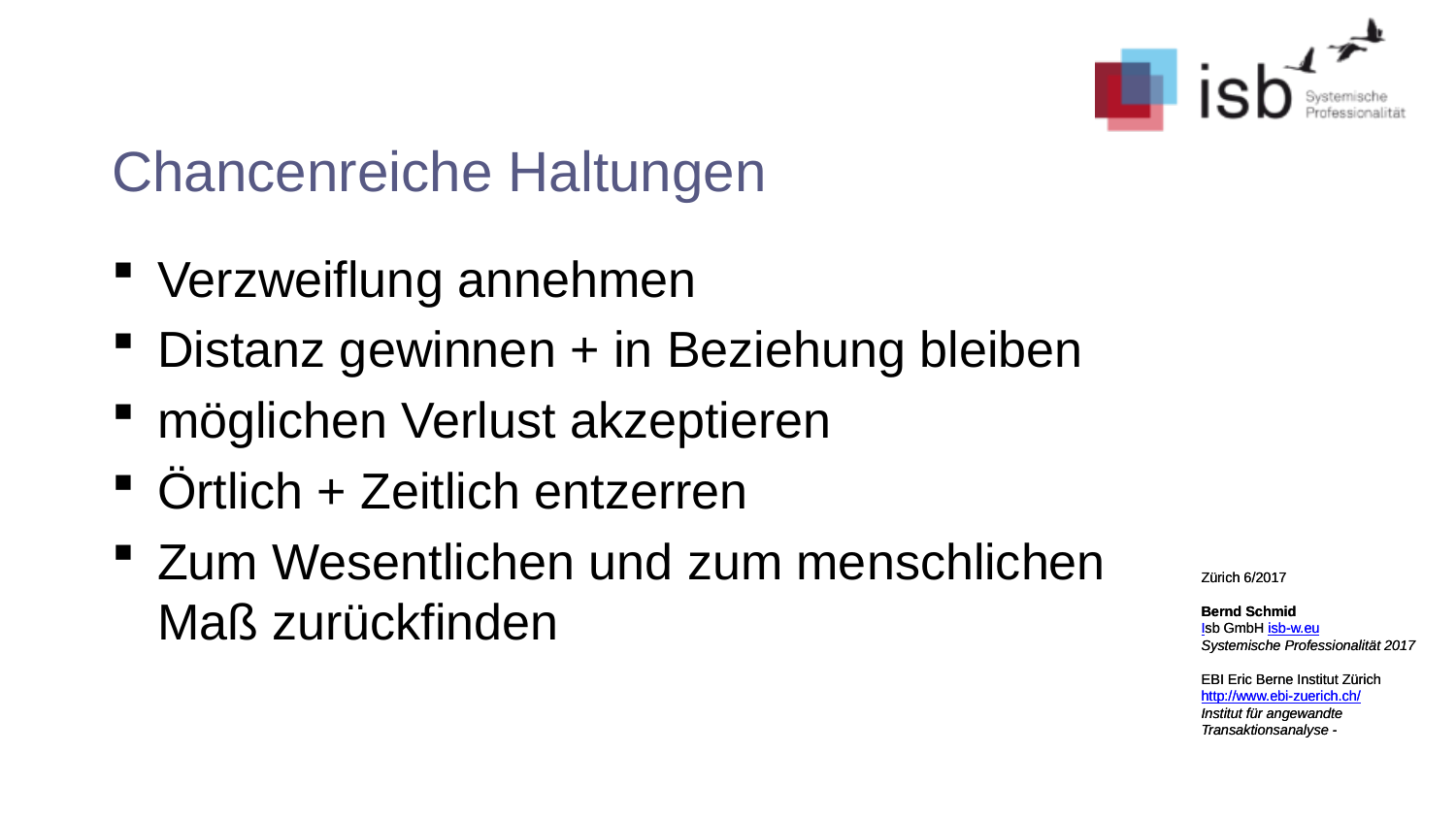

# Chancenreiche Haltungen
Verzweiflung annehmen
Distanz gewinnen + in Beziehung bleiben
möglichen Verlust akzeptieren
Örtlich + Zeitlich entzerren
Zum Wesentlichen und zum menschlichen Maß zurückfinden

Zürich 6/2017
Bernd Schmid
Isb GmbH isb-w.eu
Systemische Professionalität 2017

EBI Eric Berne Institut Zürich
http://www.ebi-zuerich.ch/
Institut für angewandte Transaktionsanalyse -